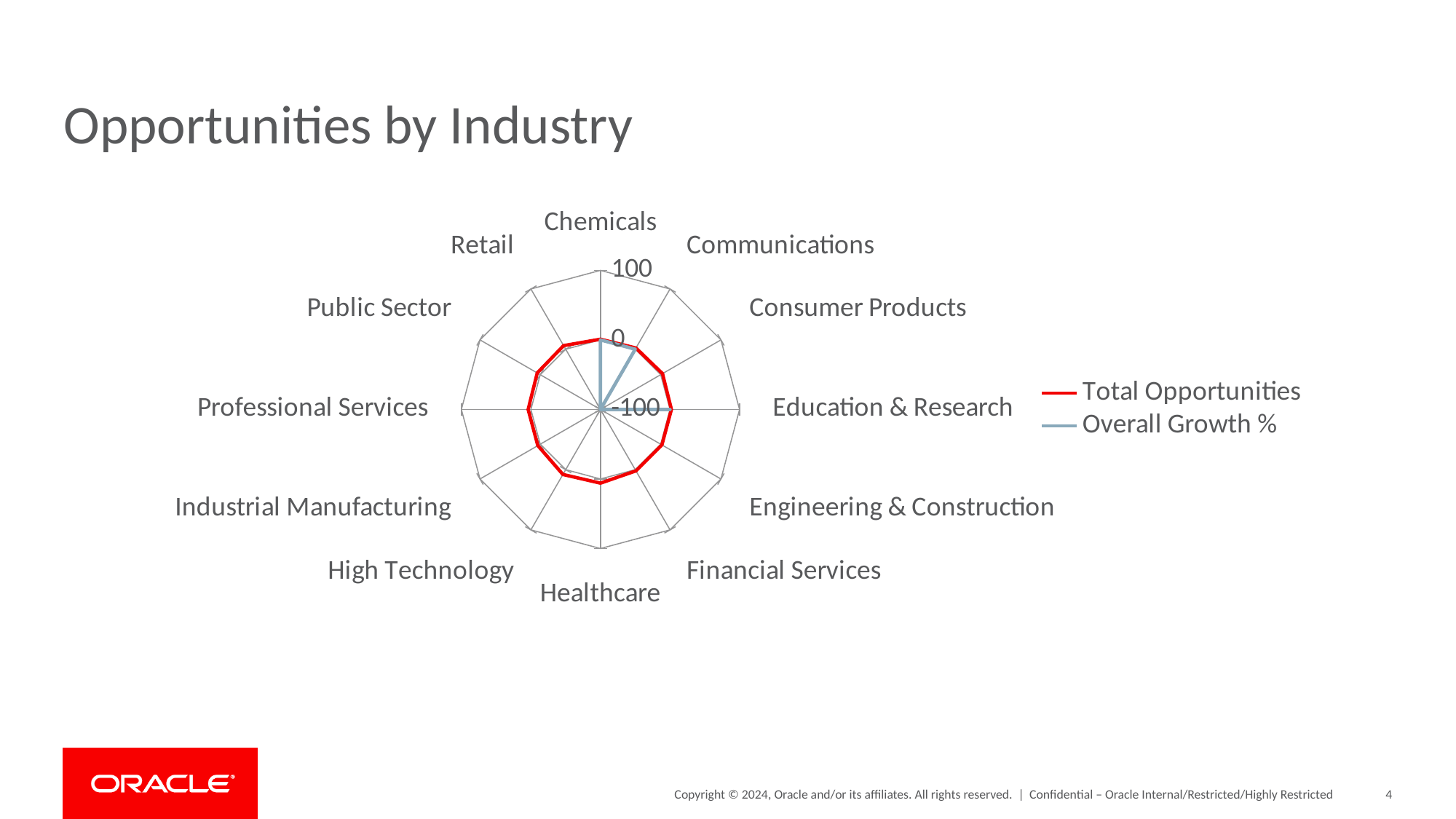

# Opportunities by Industry

### Chart

| Category |  |  |
|---|---|---|
| Chemicals | 1.0 | 0.0 |
| Communications | 2.0 | 0.0 |
| Consumer Products | 3.0 | -100.0 |
| Education & Research | 2.0 | 0.0 |
| Engineering & Construction | 2.0 | -100.0 |
| Financial Services | 2.0 | -100.0 |
| Healthcare | 6.0 | -100.0 |
| High Technology | 8.0 | -100.0 |
| Industrial Manufacturing | 4.0 | -100.0 |
| Professional Services | 4.0 | -100.0 |
| Public Sector | 5.0 | -100.0 |
| Retail | 6.0 | -100.0 |
Confidential – Oracle Internal/Restricted/Highly Restricted
4